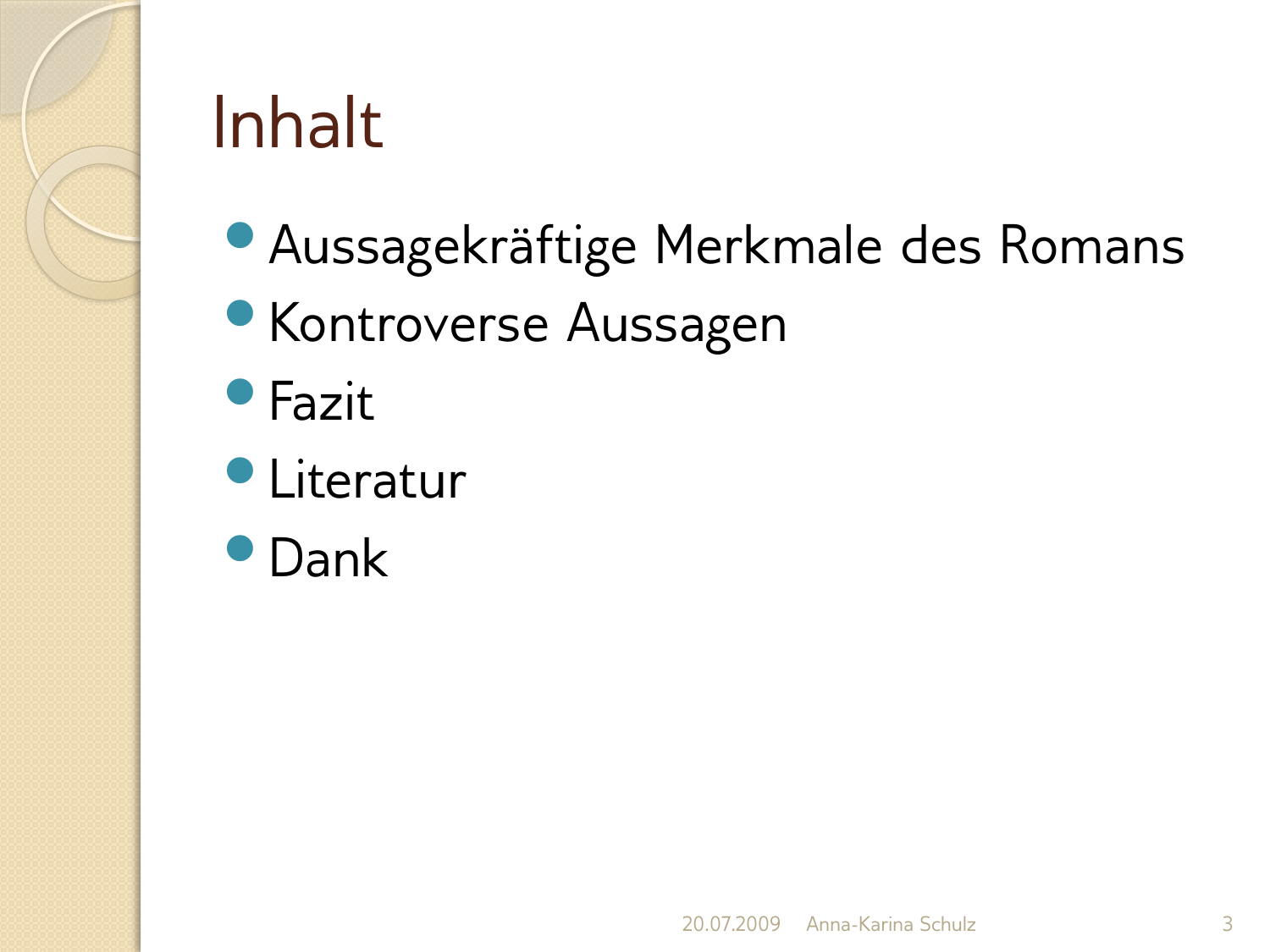

# Inhalt
Aussagekräftige Merkmale des Romans
Kontroverse Aussagen
Fazit
Literatur
Dank
20.07.2009
Anna-Karina Schulz
3